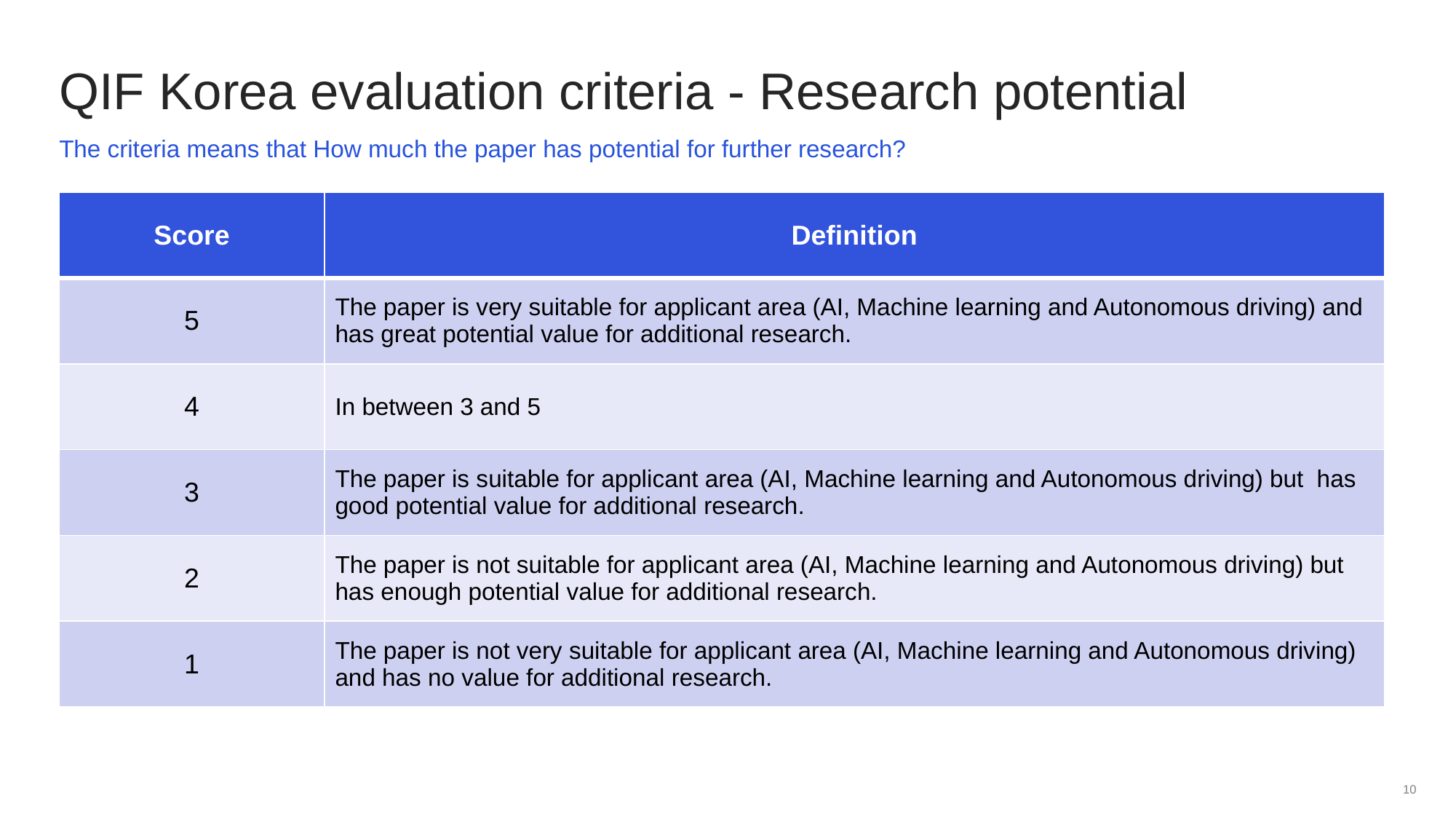

# QIF Korea evaluation criteria - Research potential
The criteria means that How much the paper has potential for further research?

| Score | Definition |
| --- | --- |
| 5 | The paper is very suitable for applicant area (AI, Machine learning and Autonomous driving) and has great potential value for additional research. |
| 4 | In between 3 and 5 |
| 3 | The paper is suitable for applicant area (AI, Machine learning and Autonomous driving) but has good potential value for additional research. |
| 2 | The paper is not suitable for applicant area (AI, Machine learning and Autonomous driving) but has enough potential value for additional research. |
| 1 | The paper is not very suitable for applicant area (AI, Machine learning and Autonomous driving) and has no value for additional research. |